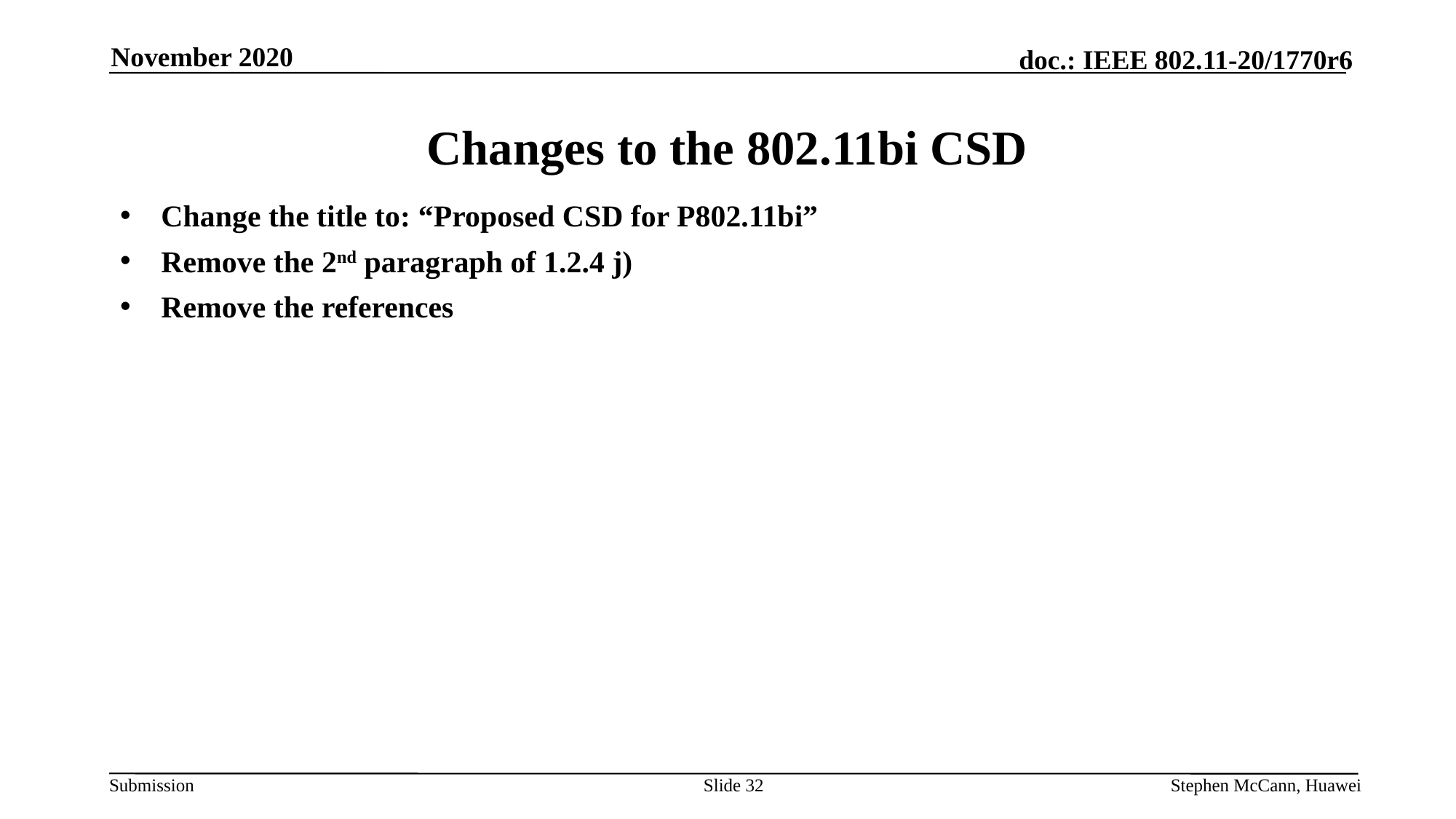

November 2020
# Changes to the 802.11bi CSD
Change the title to: “Proposed CSD for P802.11bi”
Remove the 2nd paragraph of 1.2.4 j)
Remove the references

Slide 32
Stephen McCann, Huawei